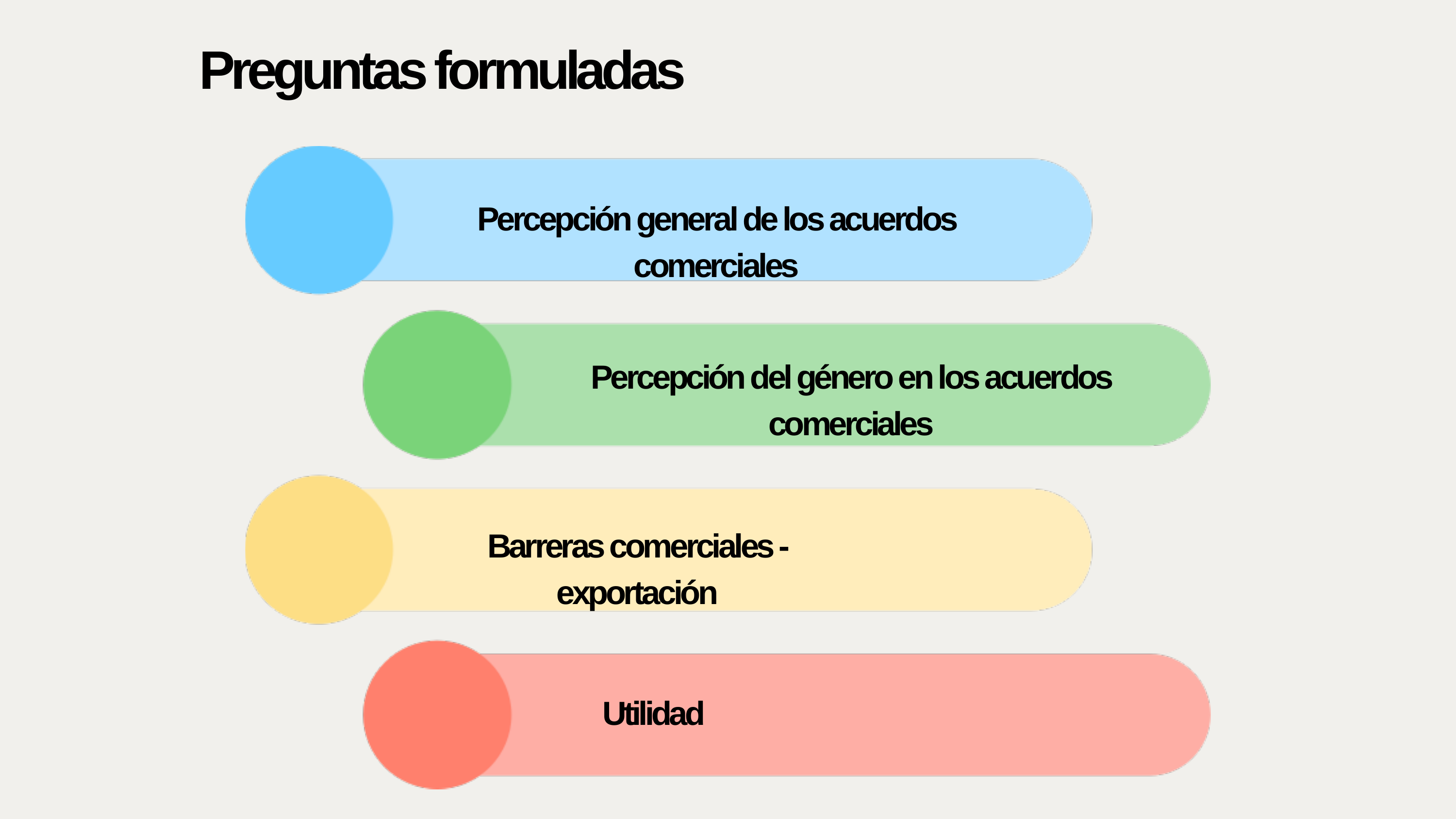

Preguntas formuladas

Percepción general de los acuerdos comerciales
Percepción del género en los acuerdos comerciales
Barreras comerciales - exportación
Utilidad